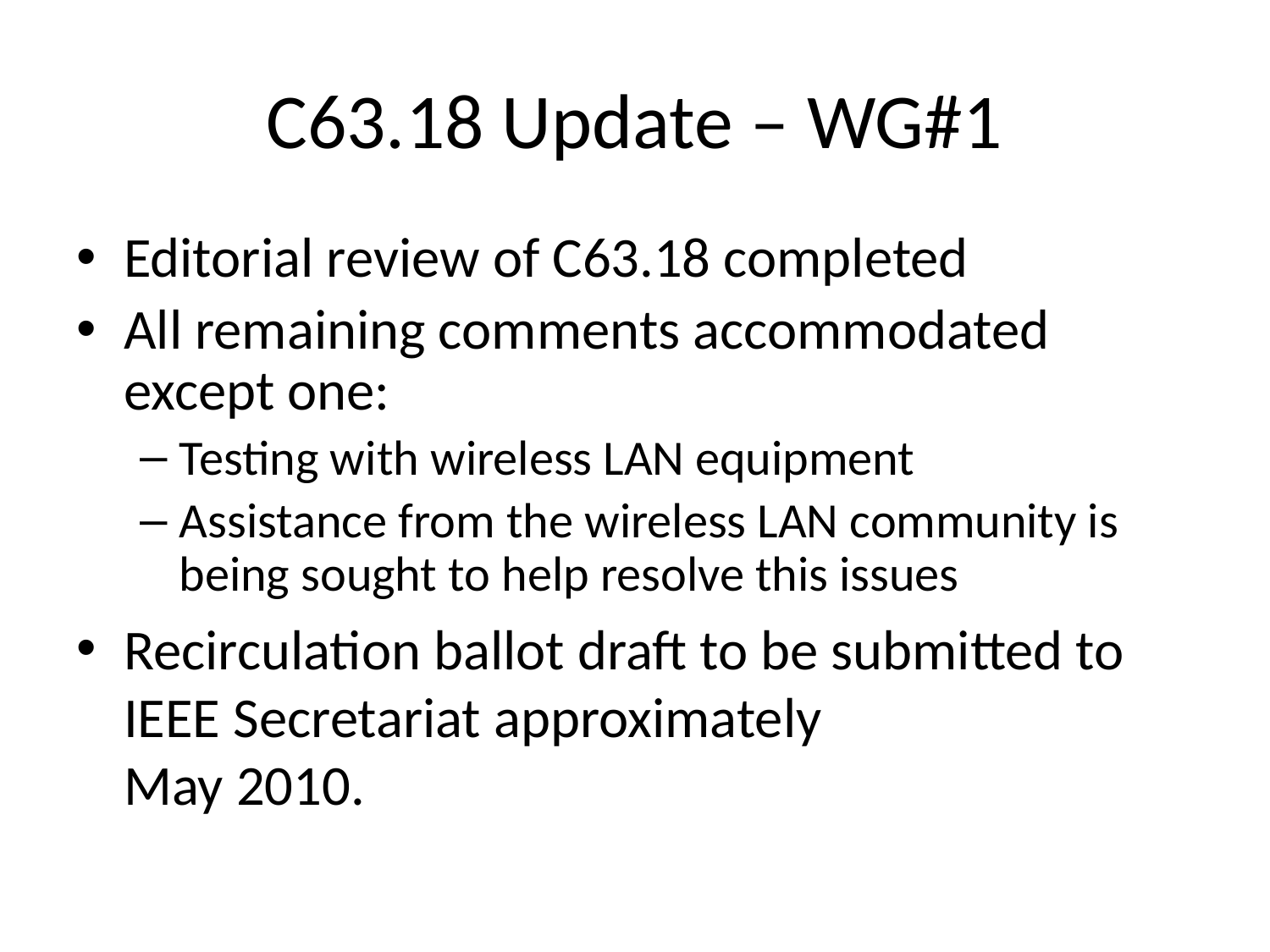

# C63.18 Update – WG#1
Editorial review of C63.18 completed
All remaining comments accommodated except one:
Testing with wireless LAN equipment
Assistance from the wireless LAN community is being sought to help resolve this issues
Recirculation ballot draft to be submitted to IEEE Secretariat approximately
May 2010.